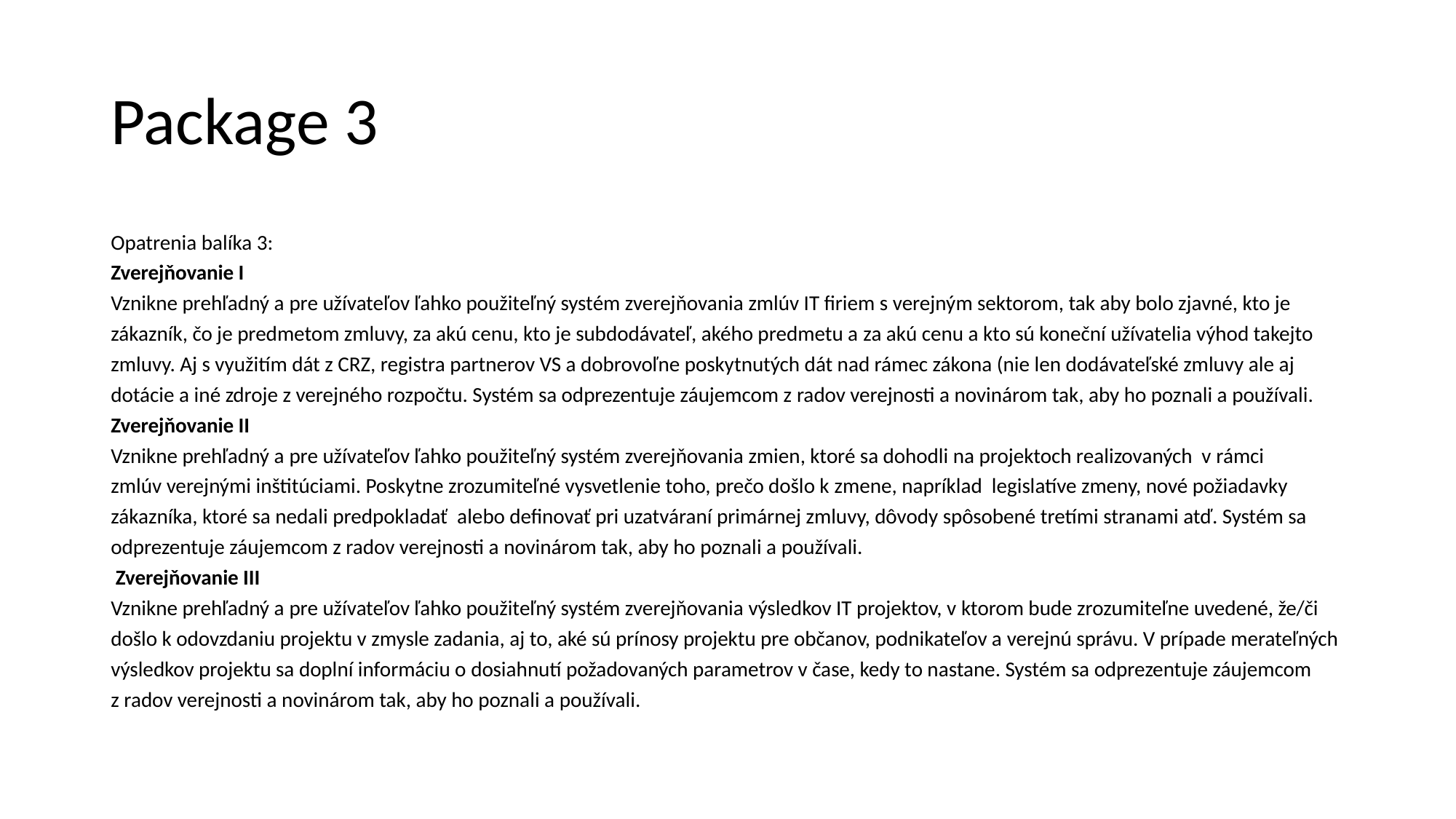

# Package 3
Opatrenia balíka 3:
Zverejňovanie I
Vznikne prehľadný a pre užívateľov ľahko použiteľný systém zverejňovania zmlúv IT firiem s verejným sektorom, tak aby bolo zjavné, kto je zákazník, čo je predmetom zmluvy, za akú cenu, kto je subdodávateľ, akého predmetu a za akú cenu a kto sú koneční užívatelia výhod takejto zmluvy. Aj s využitím dát z CRZ, registra partnerov VS a dobrovoľne poskytnutých dát nad rámec zákona (nie len dodávateľské zmluvy ale aj dotácie a iné zdroje z verejného rozpočtu. Systém sa odprezentuje záujemcom z radov verejnosti a novinárom tak, aby ho poznali a používali.
Zverejňovanie II
Vznikne prehľadný a pre užívateľov ľahko použiteľný systém zverejňovania zmien, ktoré sa dohodli na projektoch realizovaných  v rámci zmlúv verejnými inštitúciami. Poskytne zrozumiteľné vysvetlenie toho, prečo došlo k zmene, napríklad  legislatíve zmeny, nové požiadavky zákazníka, ktoré sa nedali predpokladať  alebo definovať pri uzatváraní primárnej zmluvy, dôvody spôsobené tretími stranami atď. Systém sa odprezentuje záujemcom z radov verejnosti a novinárom tak, aby ho poznali a používali.
 Zverejňovanie III
Vznikne prehľadný a pre užívateľov ľahko použiteľný systém zverejňovania výsledkov IT projektov, v ktorom bude zrozumiteľne uvedené, že/či došlo k odovzdaniu projektu v zmysle zadania, aj to, aké sú prínosy projektu pre občanov, podnikateľov a verejnú správu. V prípade merateľných výsledkov projektu sa doplní informáciu o dosiahnutí požadovaných parametrov v čase, kedy to nastane. Systém sa odprezentuje záujemcom z radov verejnosti a novinárom tak, aby ho poznali a používali.